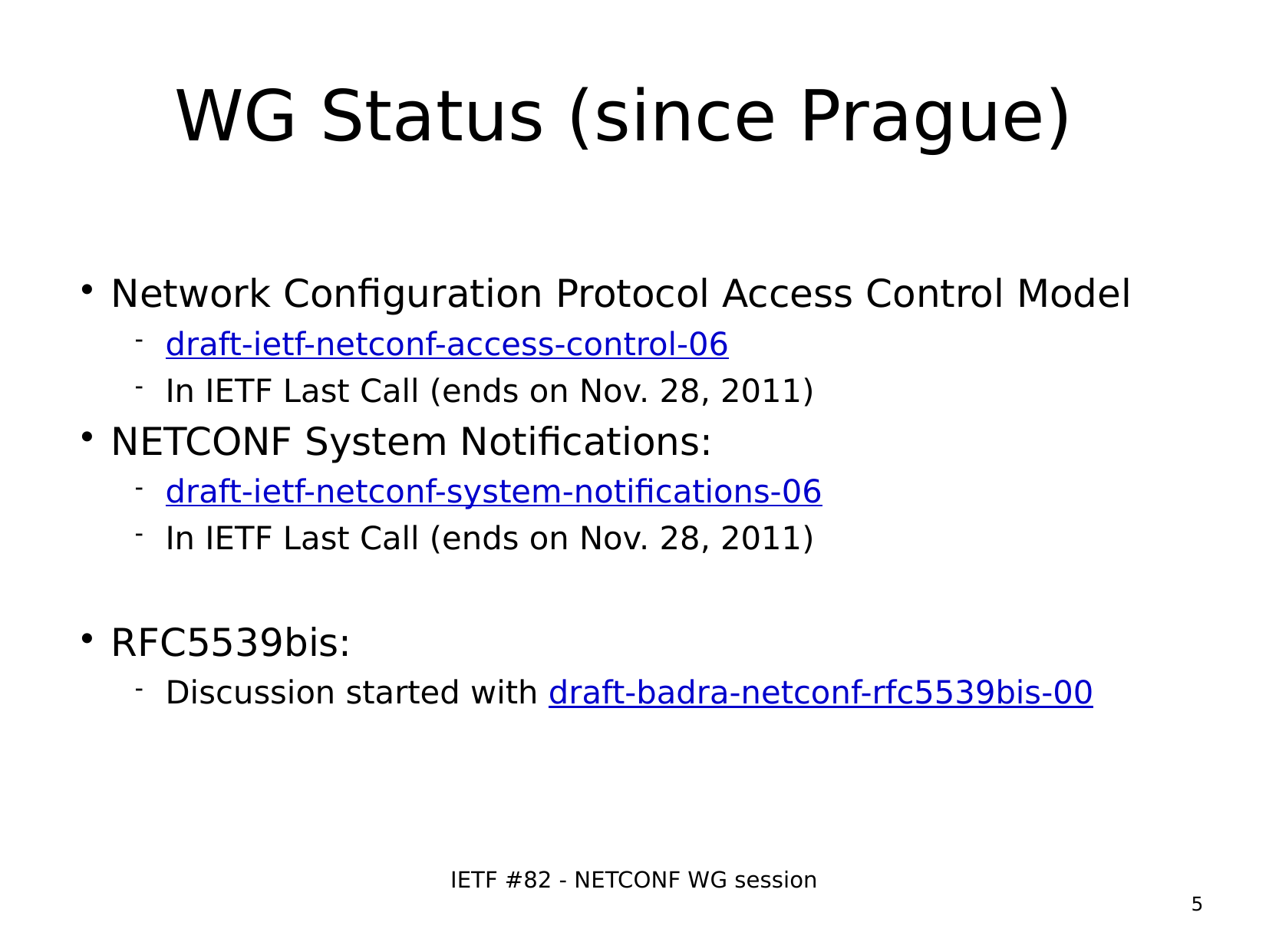

# WG Status (since Prague)

Network Configuration Protocol Access Control Model
draft-ietf-netconf-access-control-06
In IETF Last Call (ends on Nov. 28, 2011)
NETCONF System Notifications:
draft-ietf-netconf-system-notifications-06
In IETF Last Call (ends on Nov. 28, 2011)

RFC5539bis:
Discussion started with draft-badra-netconf-rfc5539bis-00

IETF #82 - NETCONF WG session
5